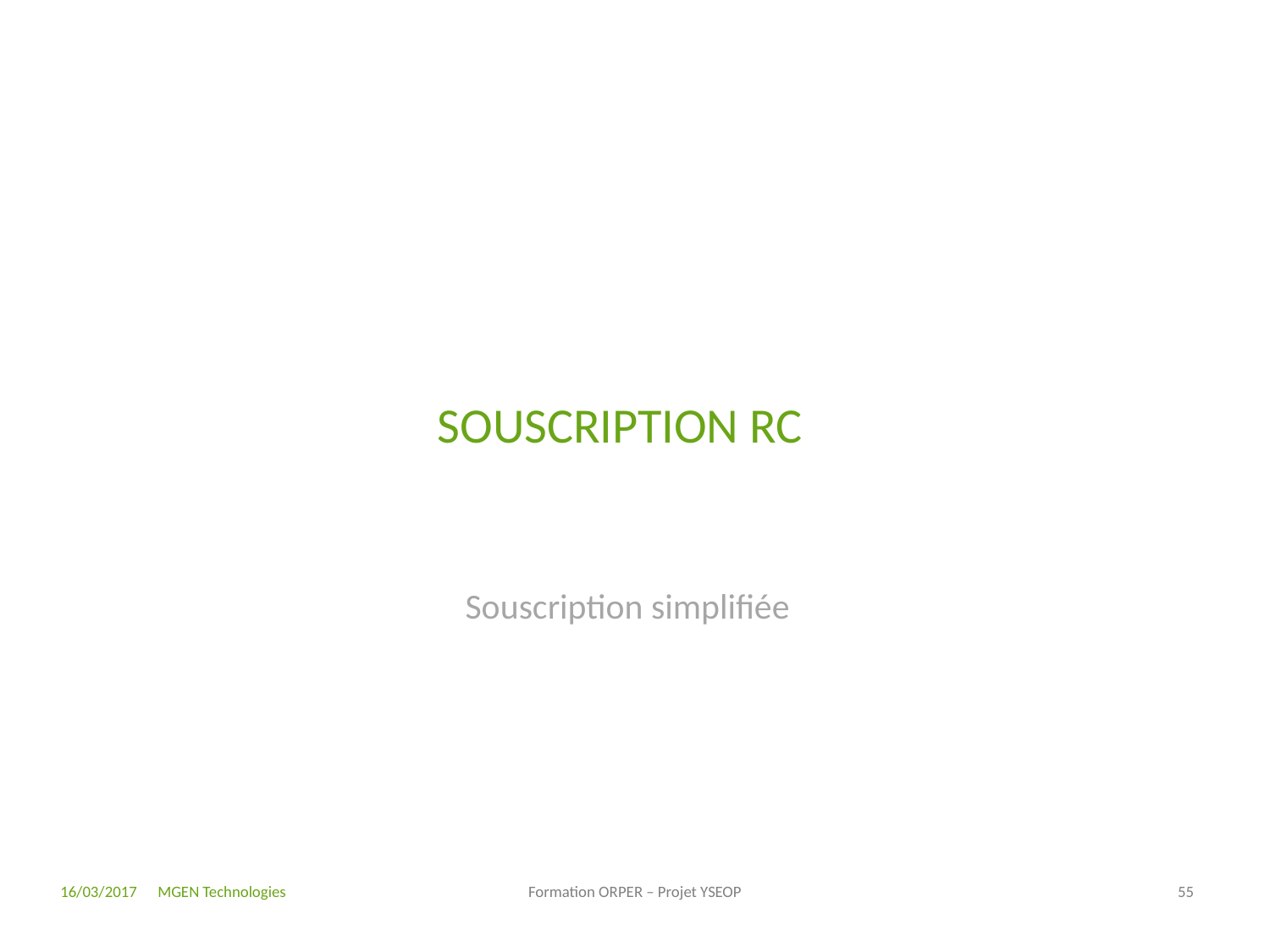

# Souscription RC
Souscription simplifiée
16/03/2017
Formation ORPER – Projet YSEOP
55